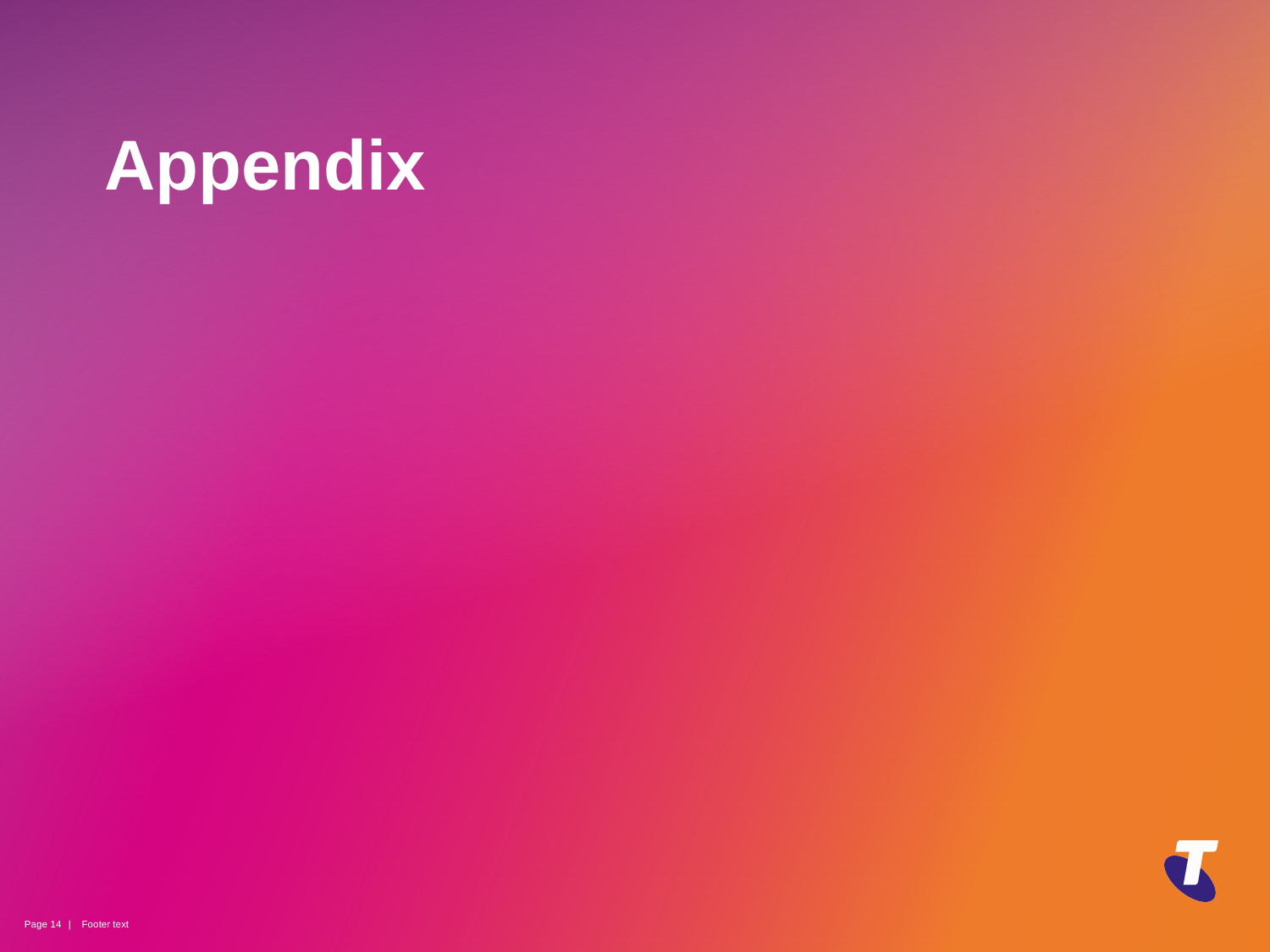

# Appendix
Page 14
|    Footer text